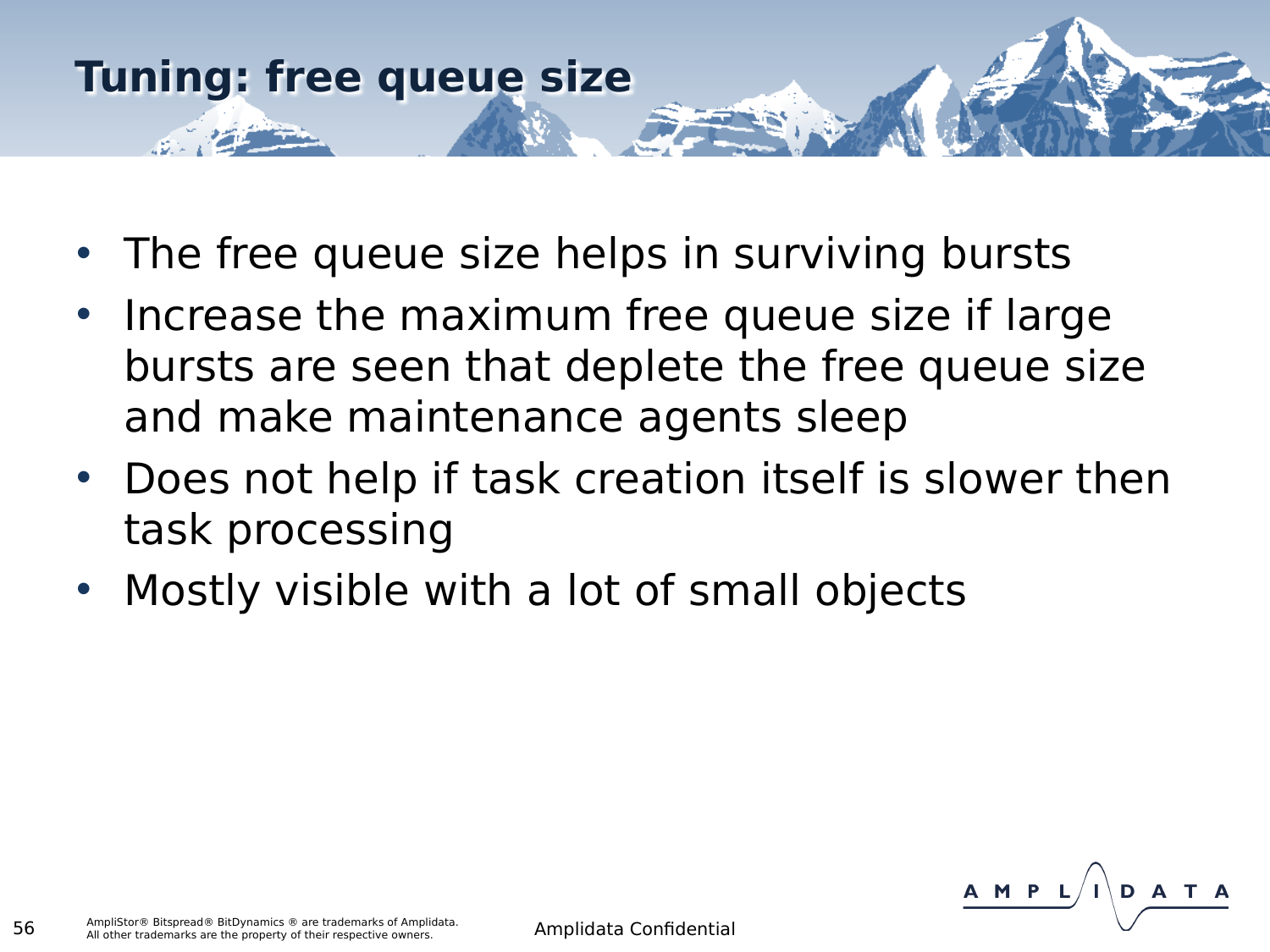

# Tuning: free queue size
The free queue size helps in surviving bursts
Increase the maximum free queue size if large bursts are seen that deplete the free queue size and make maintenance agents sleep
Does not help if task creation itself is slower then task processing
Mostly visible with a lot of small objects
56
Amplidata Confidential